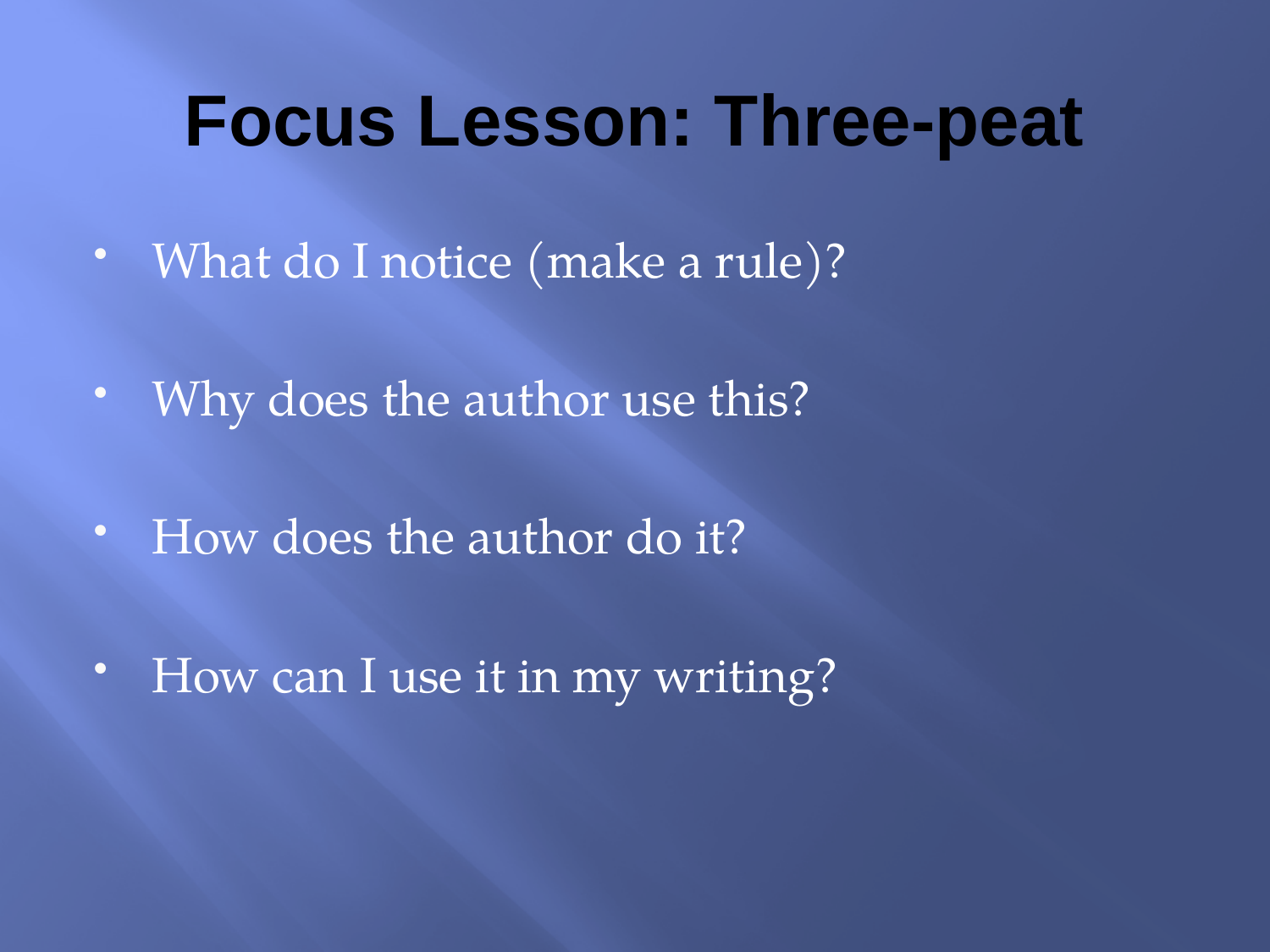

# Focus Lesson: Three-peat
What do I notice (make a rule)?

Why does the author use this?

How does the author do it?

How can I use it in my writing?